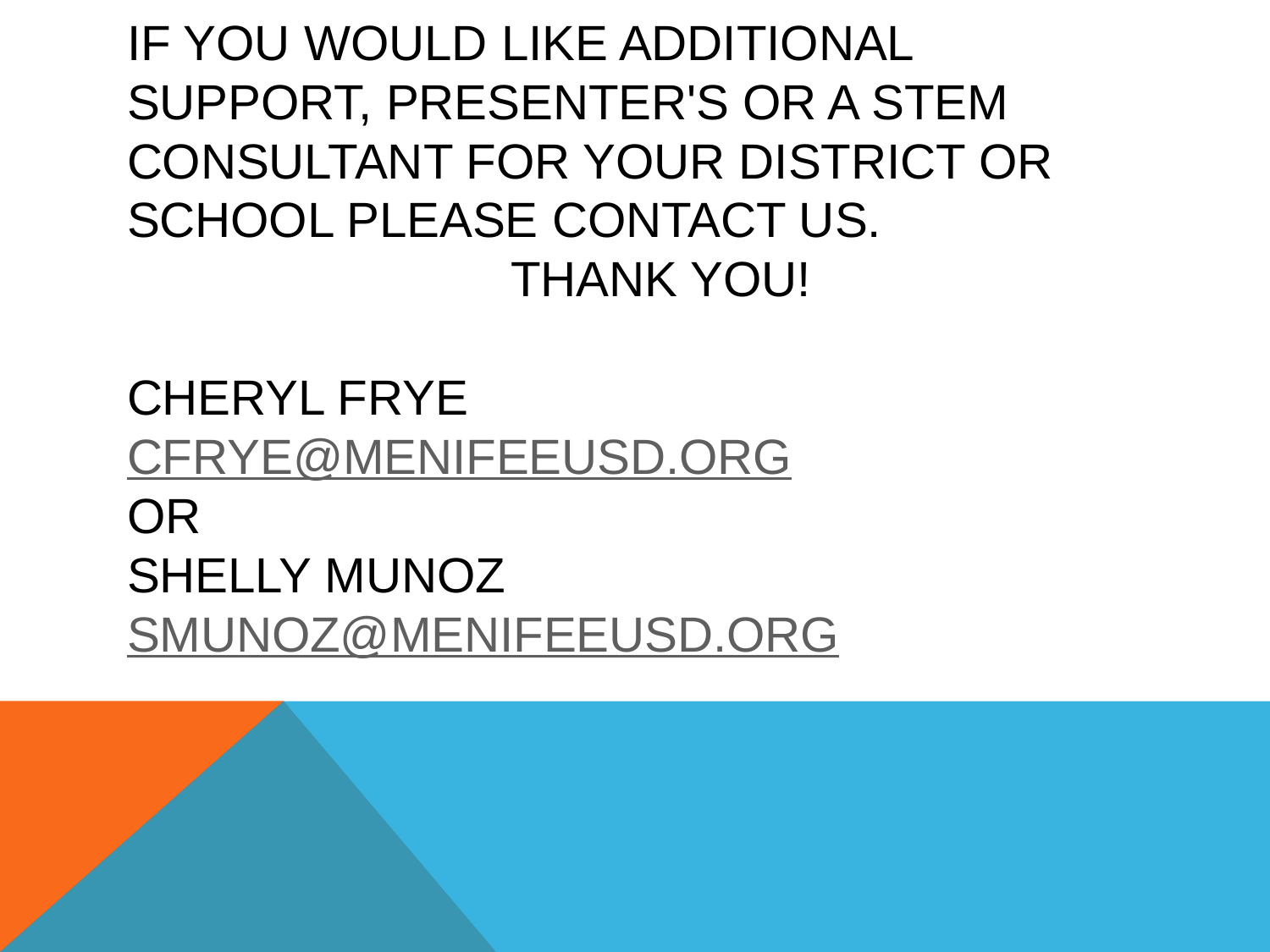

# If you would like Additional support, presenter's or a stem consultant for your district or school please contact us. Thank you! Cheryl Frye  cfrye@menifeeusd.org or Shelly Munoz smunoz@menifeeusd.org